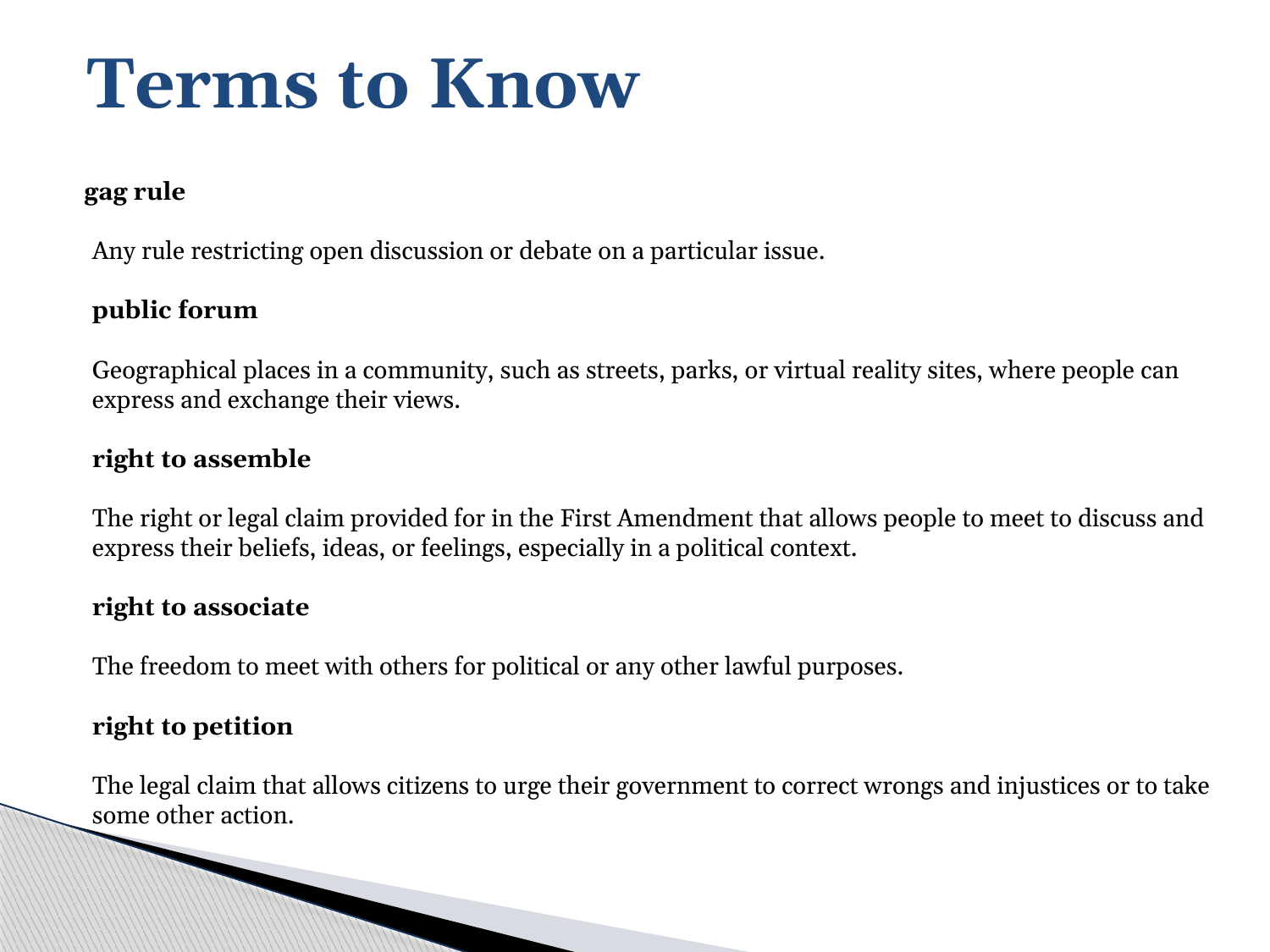

# Terms to Know
    gag rule 
Any rule restricting open discussion or debate on a particular issue.   
public forum 
Geographical places in a community, such as streets, parks, or virtual reality sites, where people can express and exchange their views.   
right to assemble 
The right or legal claim provided for in the First Amendment that allows people to meet to discuss and express their beliefs, ideas, or feelings, especially in a political context.   
right to associate 
The freedom to meet with others for political or any other lawful purposes.   
right to petition 
The legal claim that allows citizens to urge their government to correct wrongs and injustices or to take some other action.